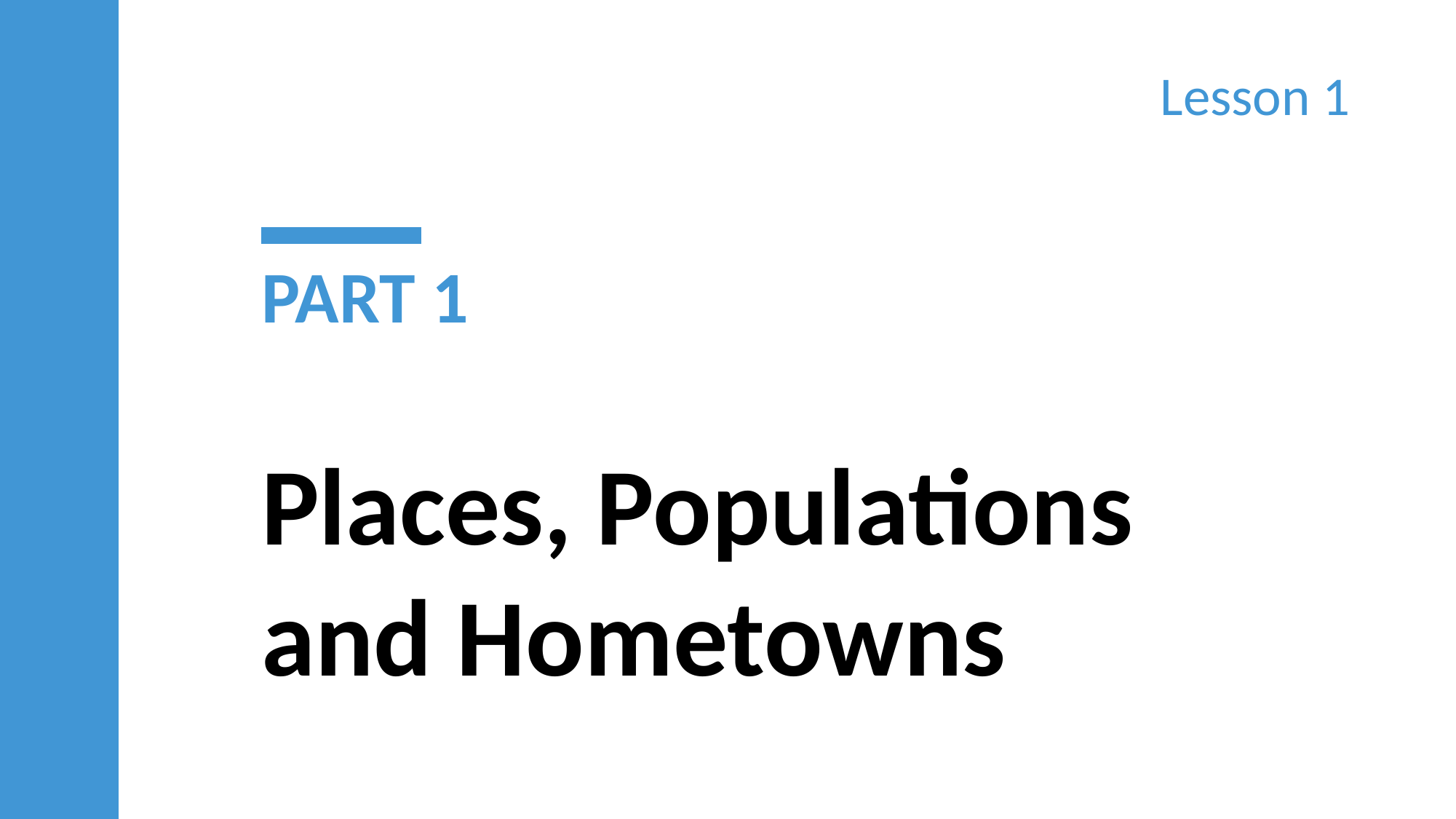

Lesson 1
PART 1
Places, Populations
and Hometowns